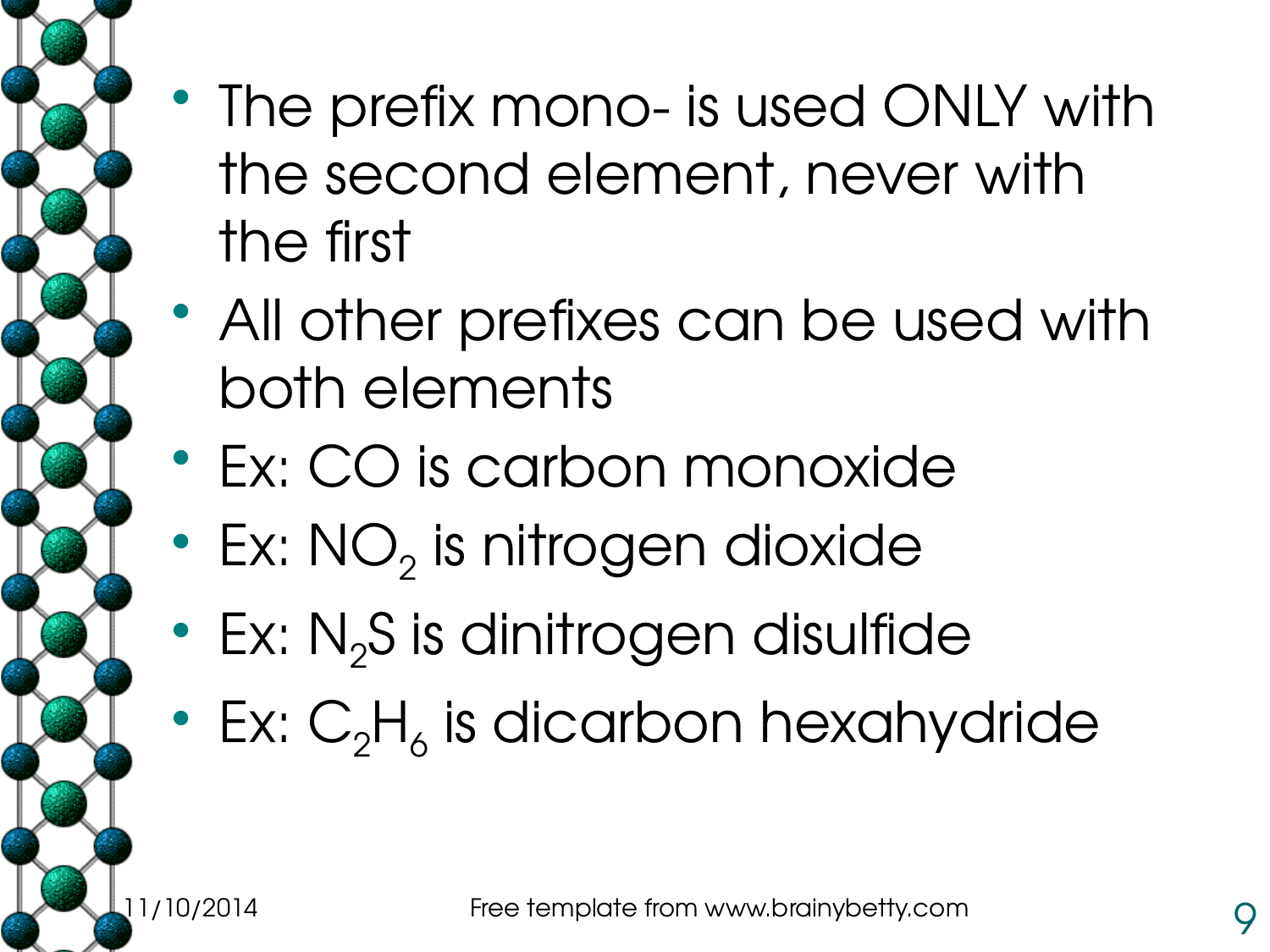

The prefix mono- is used ONLY with the second element, never with the first
All other prefixes can be used with both elements
Ex: CO is carbon monoxide
Ex: NO2 is nitrogen dioxide
Ex: N2S is dinitrogen disulfide
Ex: C2H6 is dicarbon hexahydride

11/10/2014
Free template from www.brainybetty.com
9